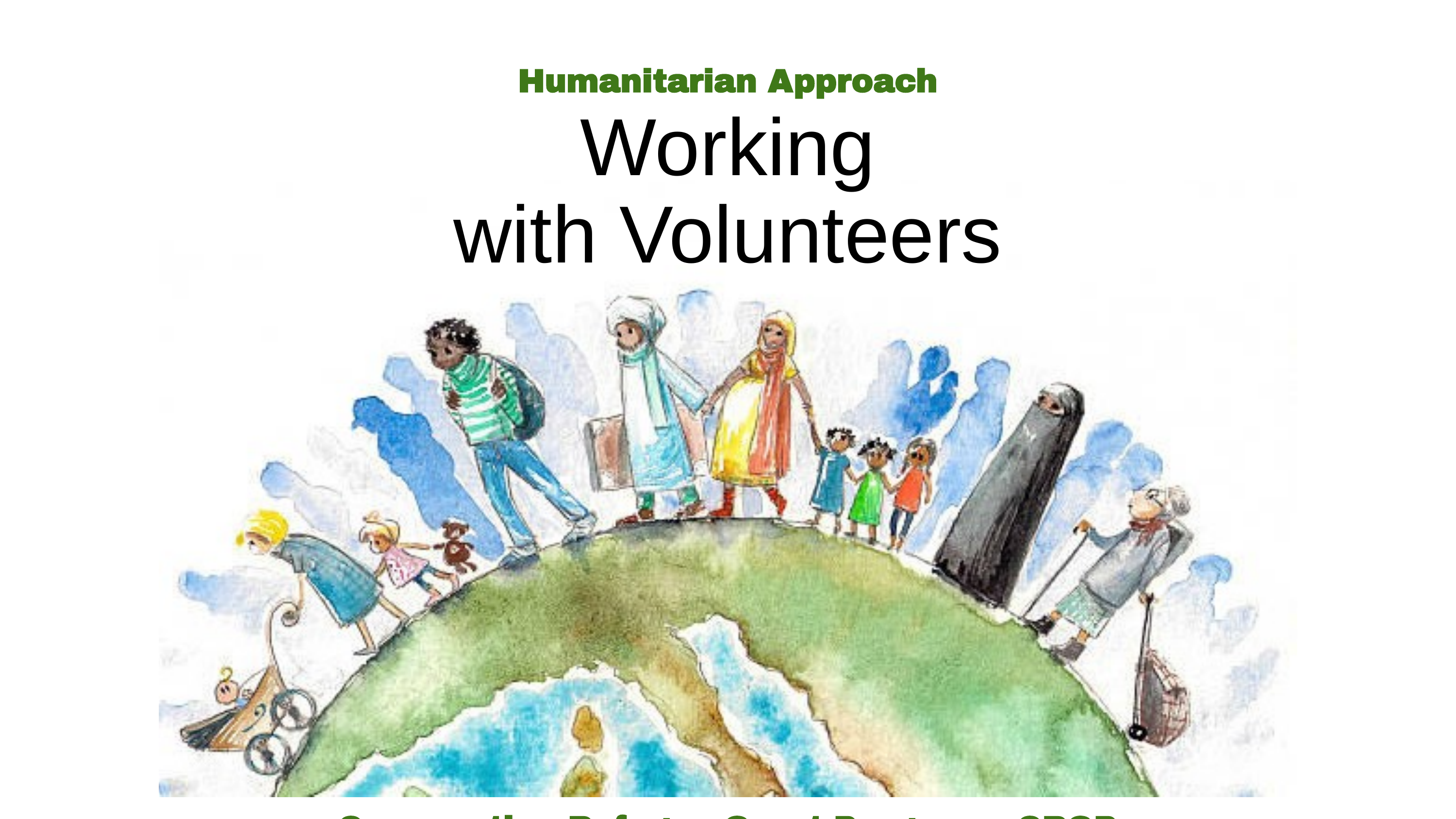

Humanitarian Approach
# Working with Volunteers

Convocation Refugee Grant Program - CRGP